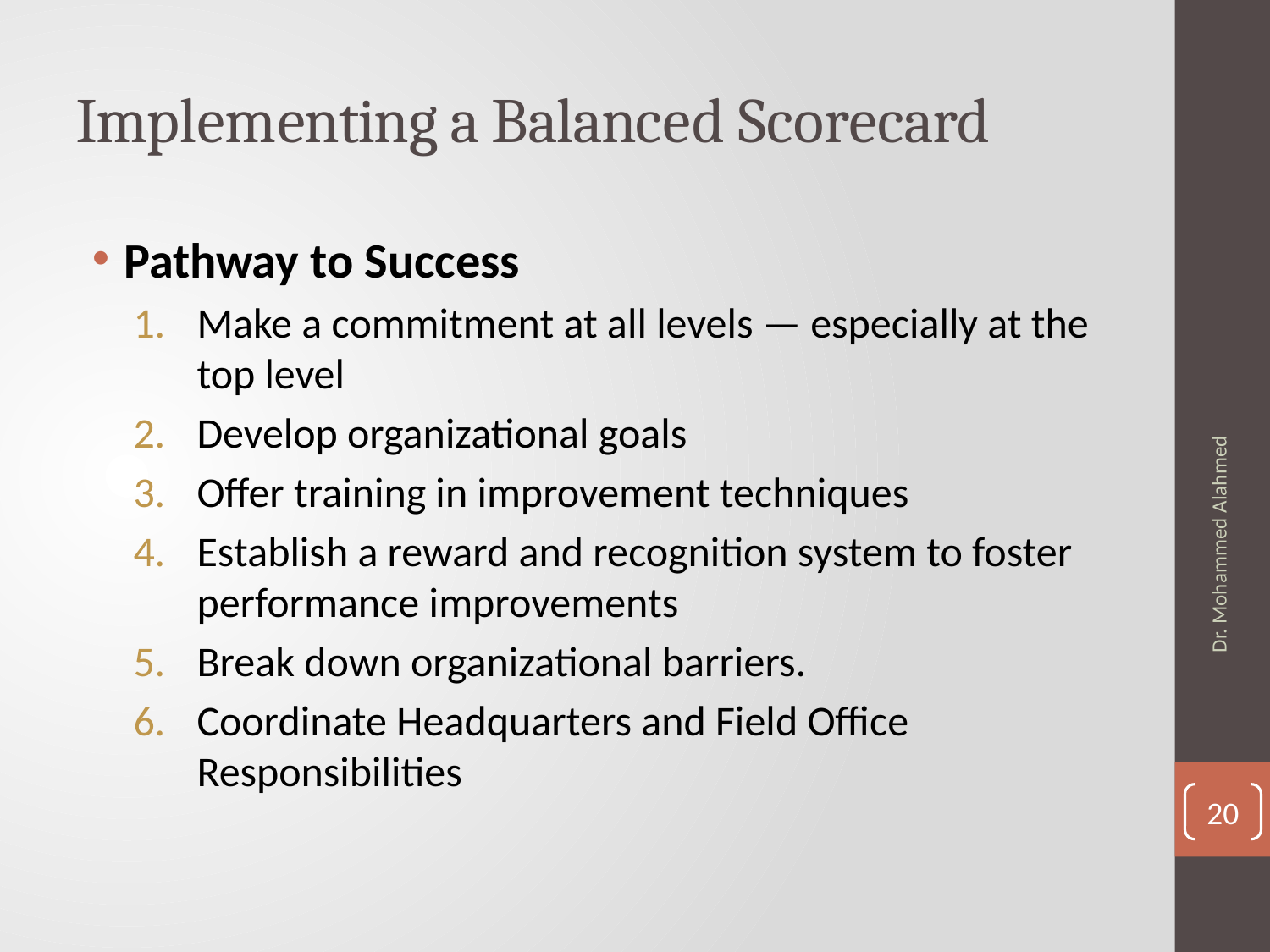

# Implementing a Balanced Scorecard
Pathway to Success
Make a commitment at all levels — especially at the top level
Develop organizational goals
Offer training in improvement techniques
Establish a reward and recognition system to foster performance improvements
Break down organizational barriers.
Coordinate Headquarters and Field Office Responsibilities

Dr. Mohammed Alahmed
20